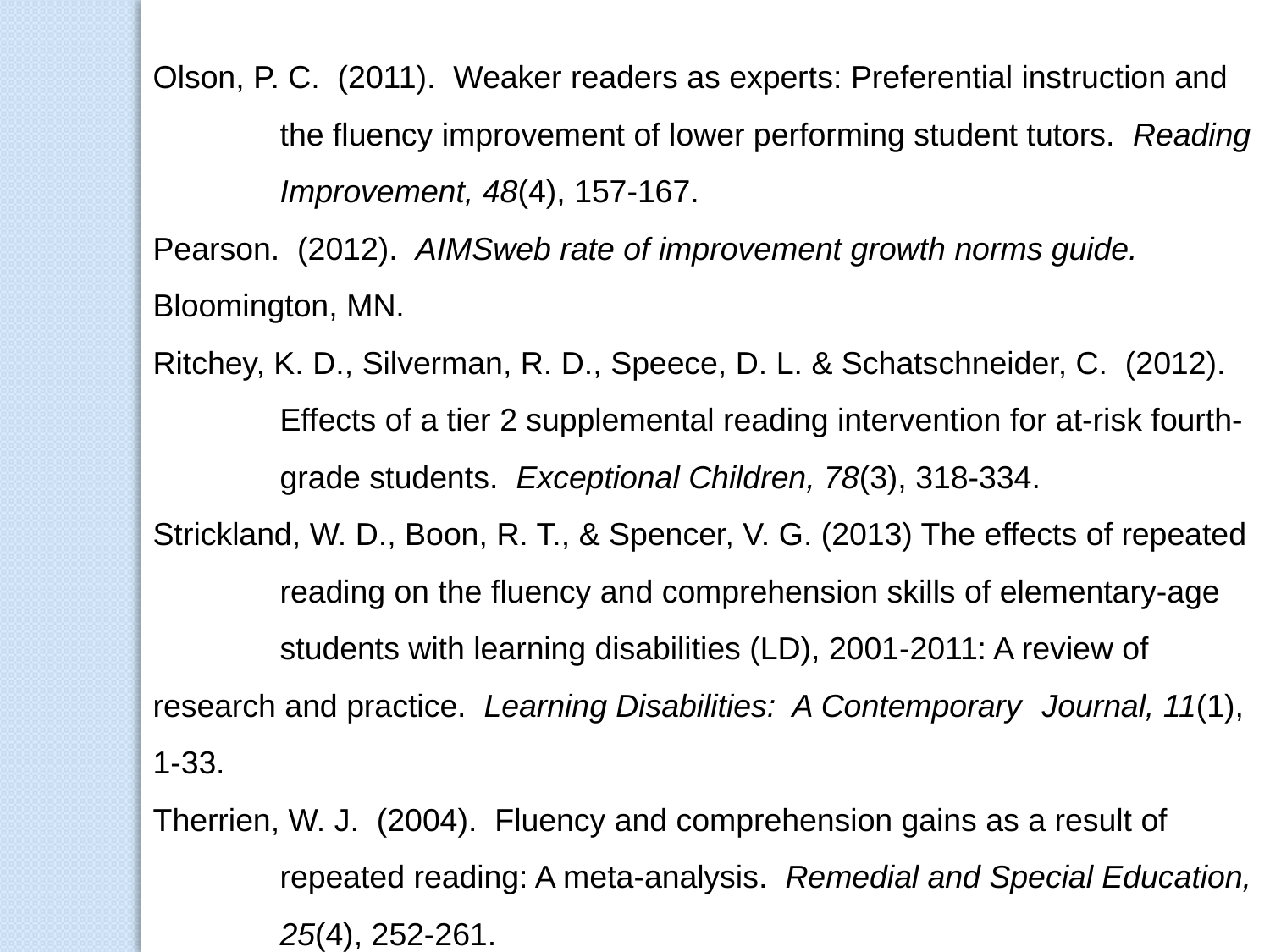

Olson, P. C.  (2011).  Weaker readers as experts: Preferential instruction and 	the fluency improvement of lower performing student tutors.  Reading 	Improvement, 48(4), 157-167.
Pearson.  (2012).  AIMSweb rate of improvement growth norms guide.  	Bloomington, MN.
Ritchey, K. D., Silverman, R. D., Speece, D. L. & Schatschneider, C.  (2012).  	Effects of a tier 2 supplemental reading intervention for at-risk fourth-	grade students.  Exceptional Children, 78(3), 318-334.
Strickland, W. D., Boon, R. T., & Spencer, V. G. (2013) The effects of repeated 	reading on the fluency and comprehension skills of elementary-age 	students with learning disabilities (LD), 2001-2011: A review of 	research and practice.  Learning Disabilities:  A Contemporary 	Journal, 11(1), 1-33.
Therrien, W. J.  (2004).  Fluency and comprehension gains as a result of 	repeated reading: A meta-analysis.  Remedial and Special Education, 	25(4), 252-261.